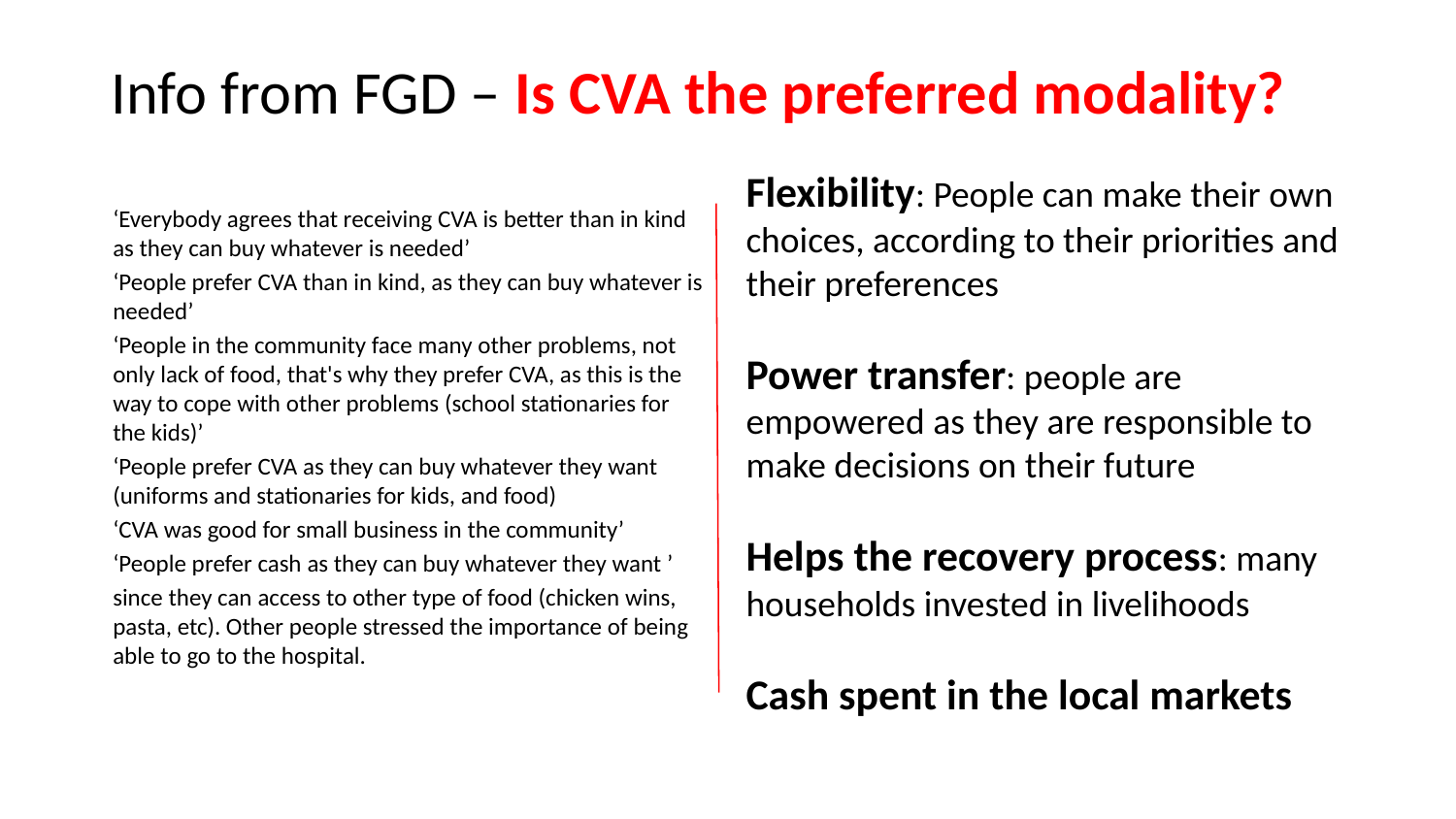

# Info from FGD – Is CVA the preferred modality?
Flexibility: People can make their own choices, according to their priorities and their preferences

Power transfer: people are empowered as they are responsible to make decisions on their future

Helps the recovery process: many households invested in livelihoods

Cash spent in the local markets

‘Everybody agrees that receiving CVA is better than in kind as they can buy whatever is needed’
‘People prefer CVA than in kind, as they can buy whatever is needed’
‘People in the community face many other problems, not only lack of food, that's why they prefer CVA, as this is the way to cope with other problems (school stationaries for the kids)’
‘People prefer CVA as they can buy whatever they want (uniforms and stationaries for kids, and food)
‘CVA was good for small business in the community’
‘People prefer cash as they can buy whatever they want ’
since they can access to other type of food (chicken wins, pasta, etc). Other people stressed the importance of being able to go to the hospital.